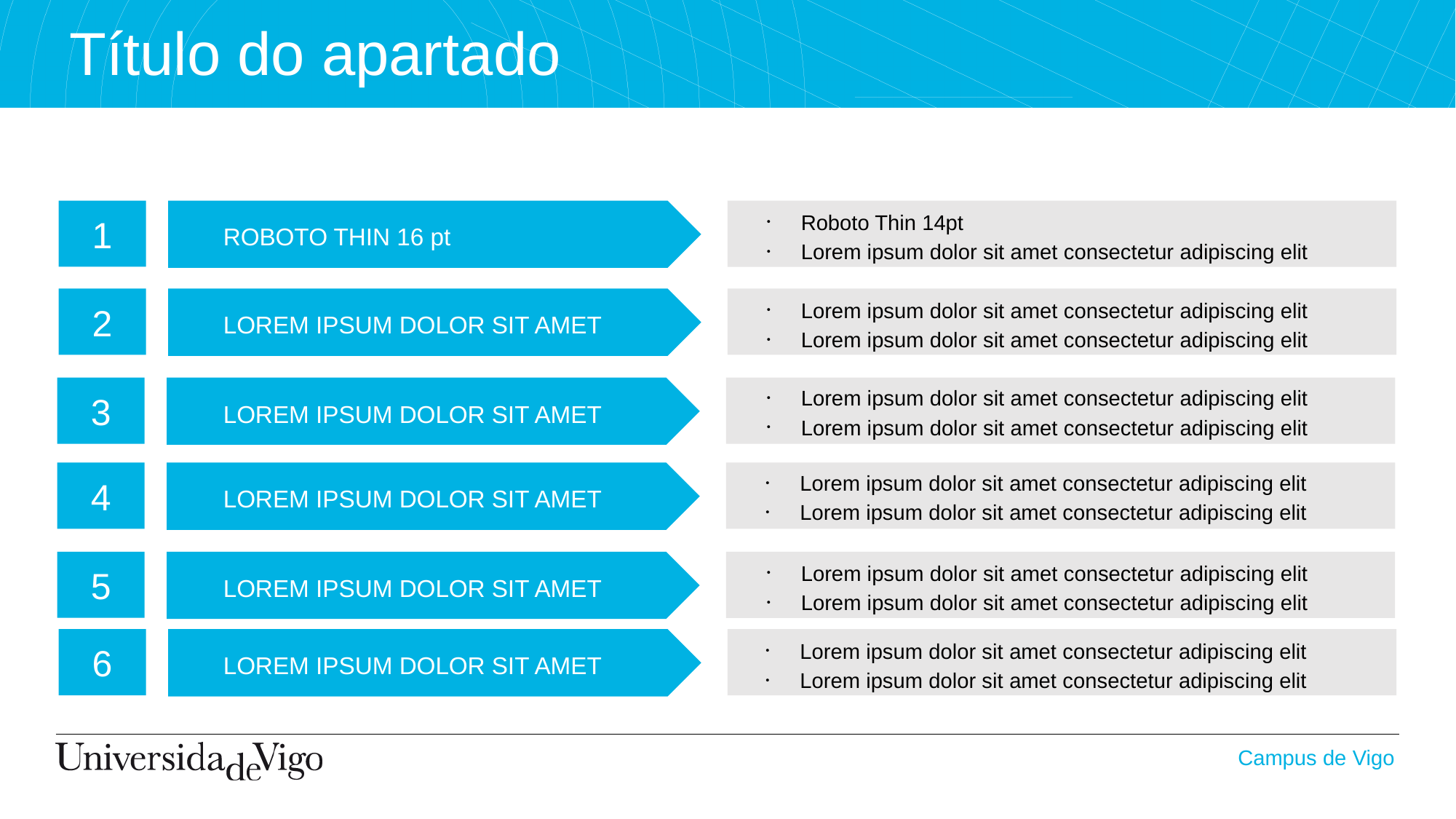

Título do apartado

1
Roboto Thin 14pt
Lorem ipsum dolor sit amet consectetur adipiscing elit
ROBOTO THIN 16 pt

2
Lorem ipsum dolor sit amet consectetur adipiscing elit
Lorem ipsum dolor sit amet consectetur adipiscing elit
LOREM IPSUM DOLOR SIT AMET
Lorem ipsum dolor sit amet consectetur adipiscing elit
Lorem ipsum dolor sit amet consectetur adipiscing elit

3
LOREM IPSUM DOLOR SIT AMET
Lorem ipsum dolor sit amet consectetur adipiscing elit
Lorem ipsum dolor sit amet consectetur adipiscing elit

4
LOREM IPSUM DOLOR SIT AMET

5
Lorem ipsum dolor sit amet consectetur adipiscing elit
Lorem ipsum dolor sit amet consectetur adipiscing elit
LOREM IPSUM DOLOR SIT AMET

6
Lorem ipsum dolor sit amet consectetur adipiscing elit
Lorem ipsum dolor sit amet consectetur adipiscing elit
LOREM IPSUM DOLOR SIT AMET